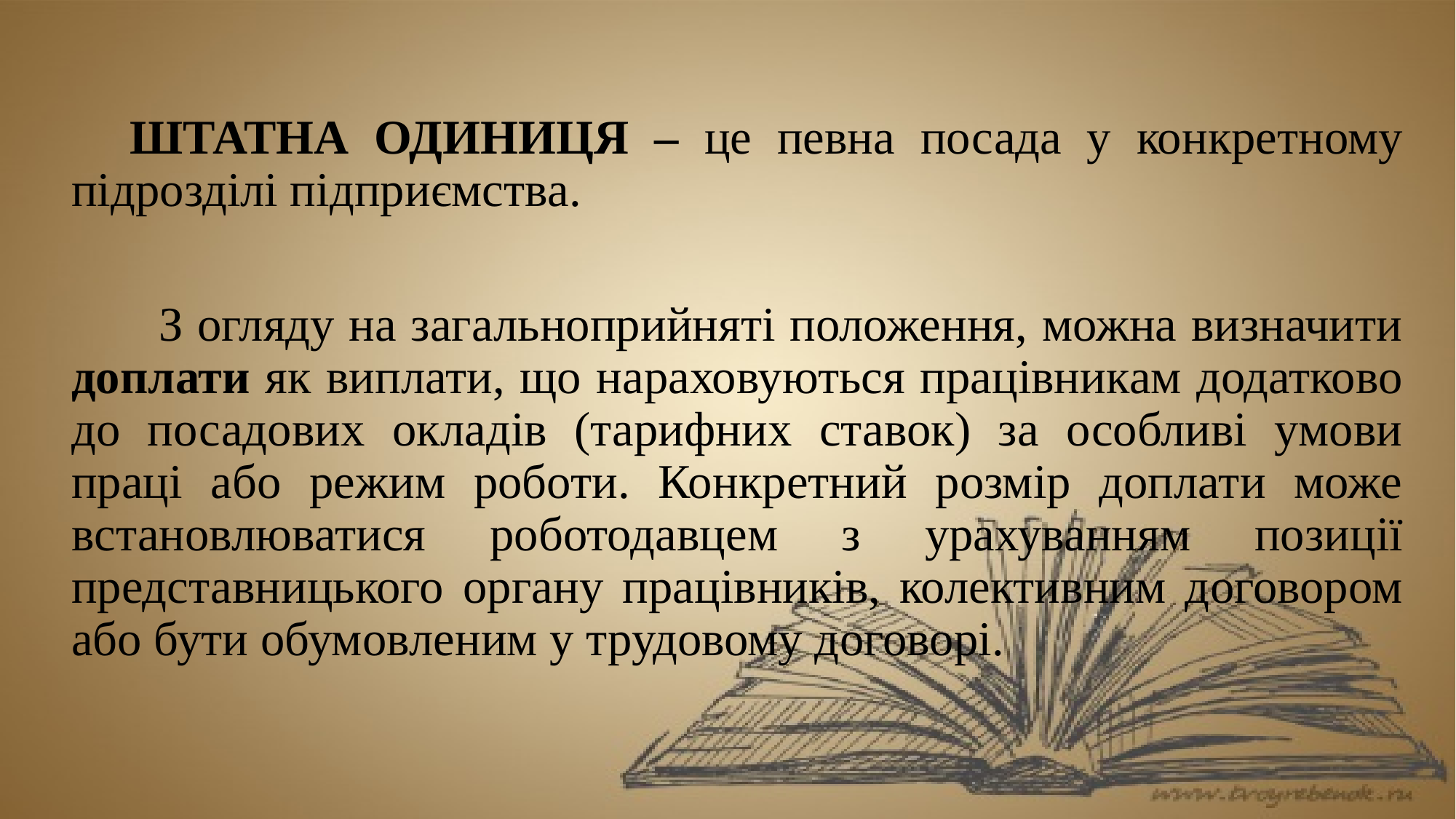

ШТАТНА ОДИНИЦЯ – це певна посада у конкретному підрозділі підприємства.

        З огляду на загальноприйняті положення, можна визначити доплати як виплати, що нараховуються працівникам додатково до посадових окладів (тарифних ставок) за особливі умови праці або режим роботи. Конкретний розмір доплати може встановлюватися роботодавцем з урахуванням позиції представницького органу працівників, колективним договором або бути обумовленим у трудовому договорі.